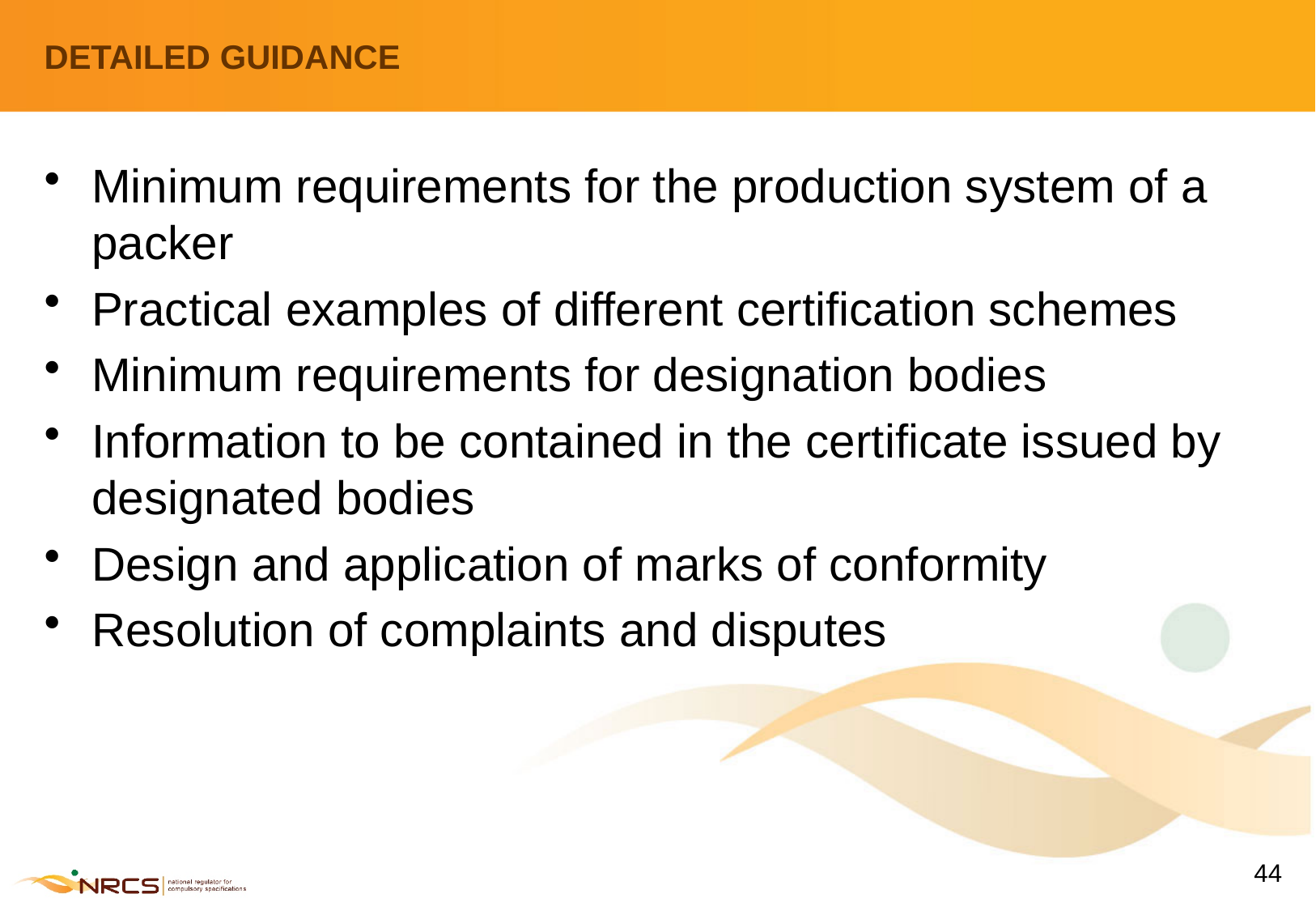

# DETAILED GUIDANCE
Minimum requirements for the production system of a packer
Practical examples of different certification schemes
Minimum requirements for designation bodies
Information to be contained in the certificate issued by designated bodies
Design and application of marks of conformity
Resolution of complaints and disputes

44